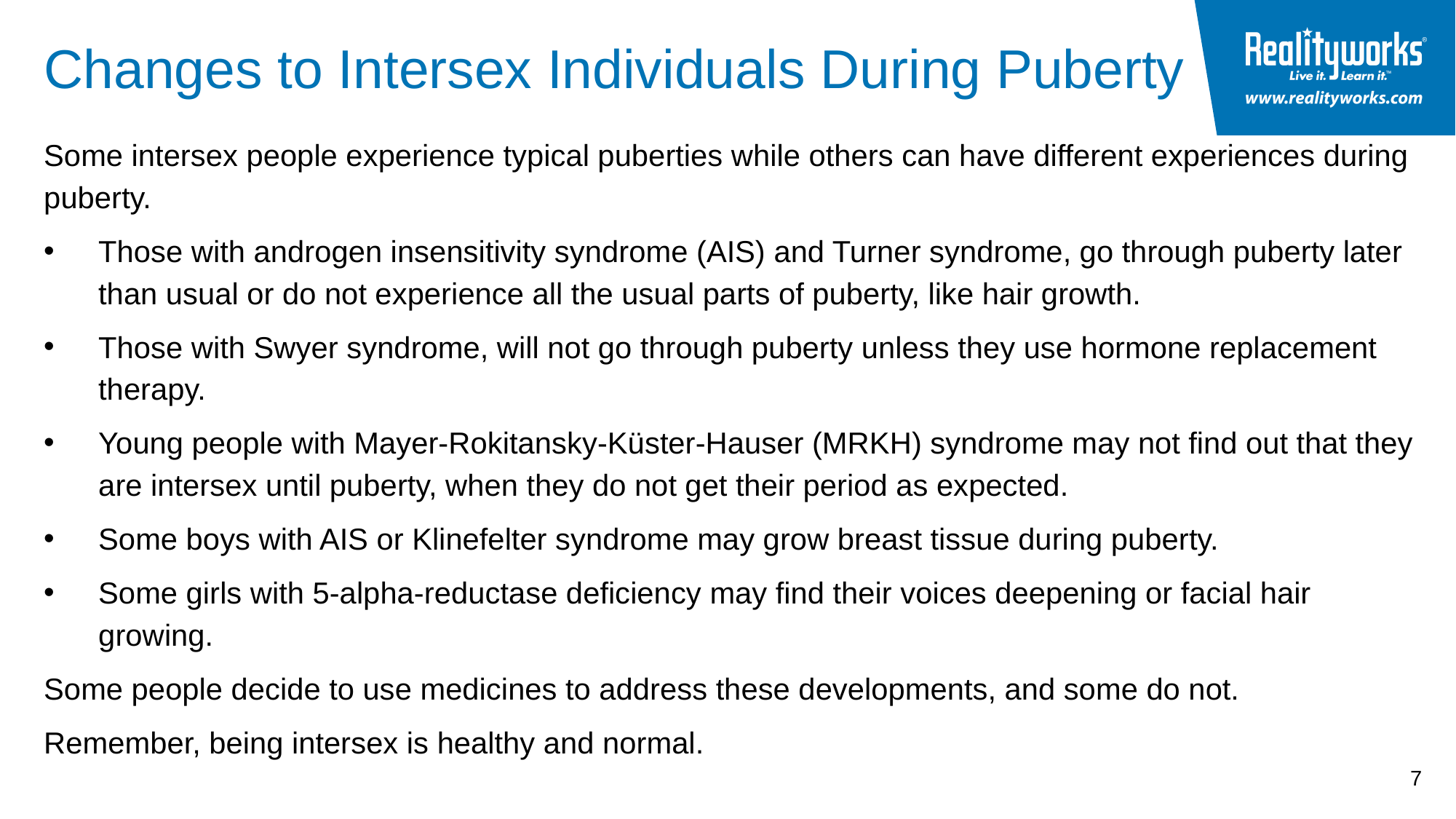

# Changes to Intersex Individuals During Puberty
Some intersex people experience typical puberties while others can have different experiences during puberty.
Those with androgen insensitivity syndrome (AIS) and Turner syndrome, go through puberty later than usual or do not experience all the usual parts of puberty, like hair growth.
Those with Swyer syndrome, will not go through puberty unless they use hormone replacement therapy.
Young people with Mayer-Rokitansky-Küster-Hauser (MRKH) syndrome may not find out that they are intersex until puberty, when they do not get their period as expected.
Some boys with AIS or Klinefelter syndrome may grow breast tissue during puberty.
Some girls with 5-alpha-reductase deficiency may find their voices deepening or facial hair growing.
Some people decide to use medicines to address these developments, and some do not.
Remember, being intersex is healthy and normal.

7